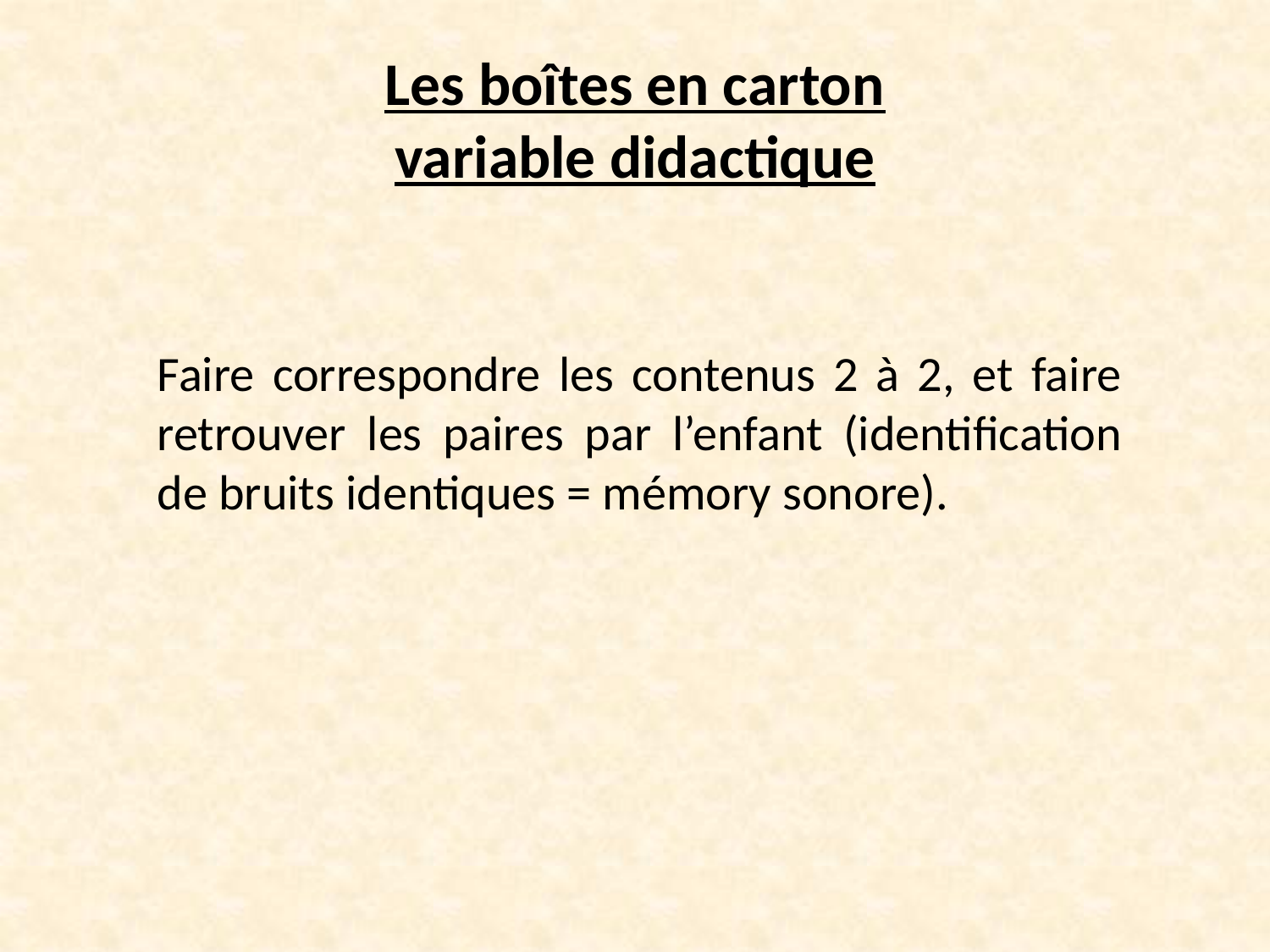

# Les boîtes en carton variable didactique
Faire correspondre les contenus 2 à 2, et faire retrouver les paires par l’enfant (identification de bruits identiques = mémory sonore).